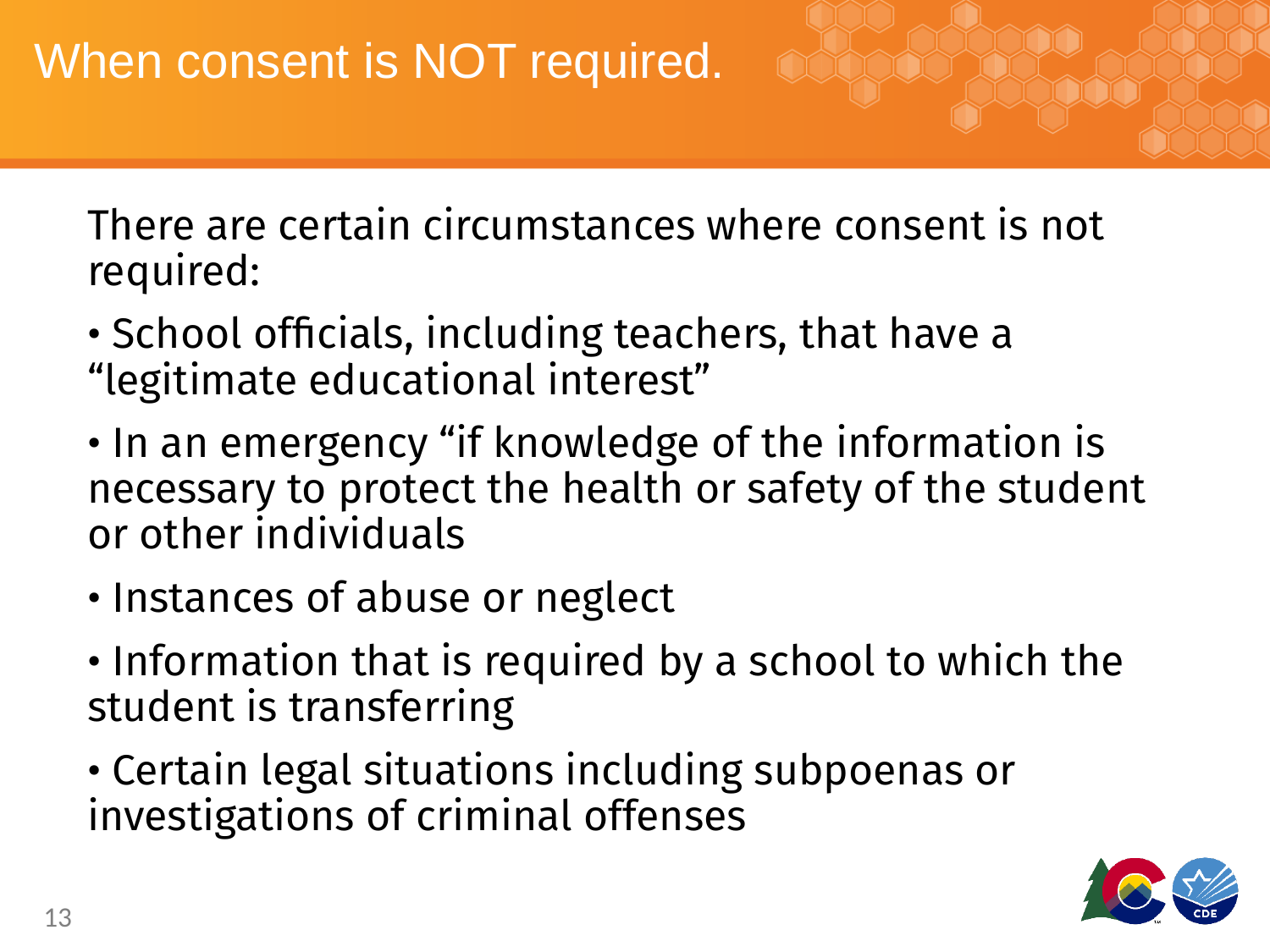

# When consent is NOT required.
There are certain circumstances where consent is not required:
• School officials, including teachers, that have a “legitimate educational interest”
• In an emergency “if knowledge of the information is necessary to protect the health or safety of the student or other individuals
• Instances of abuse or neglect
• Information that is required by a school to which the student is transferring
• Certain legal situations including subpoenas or investigations of criminal offenses

13